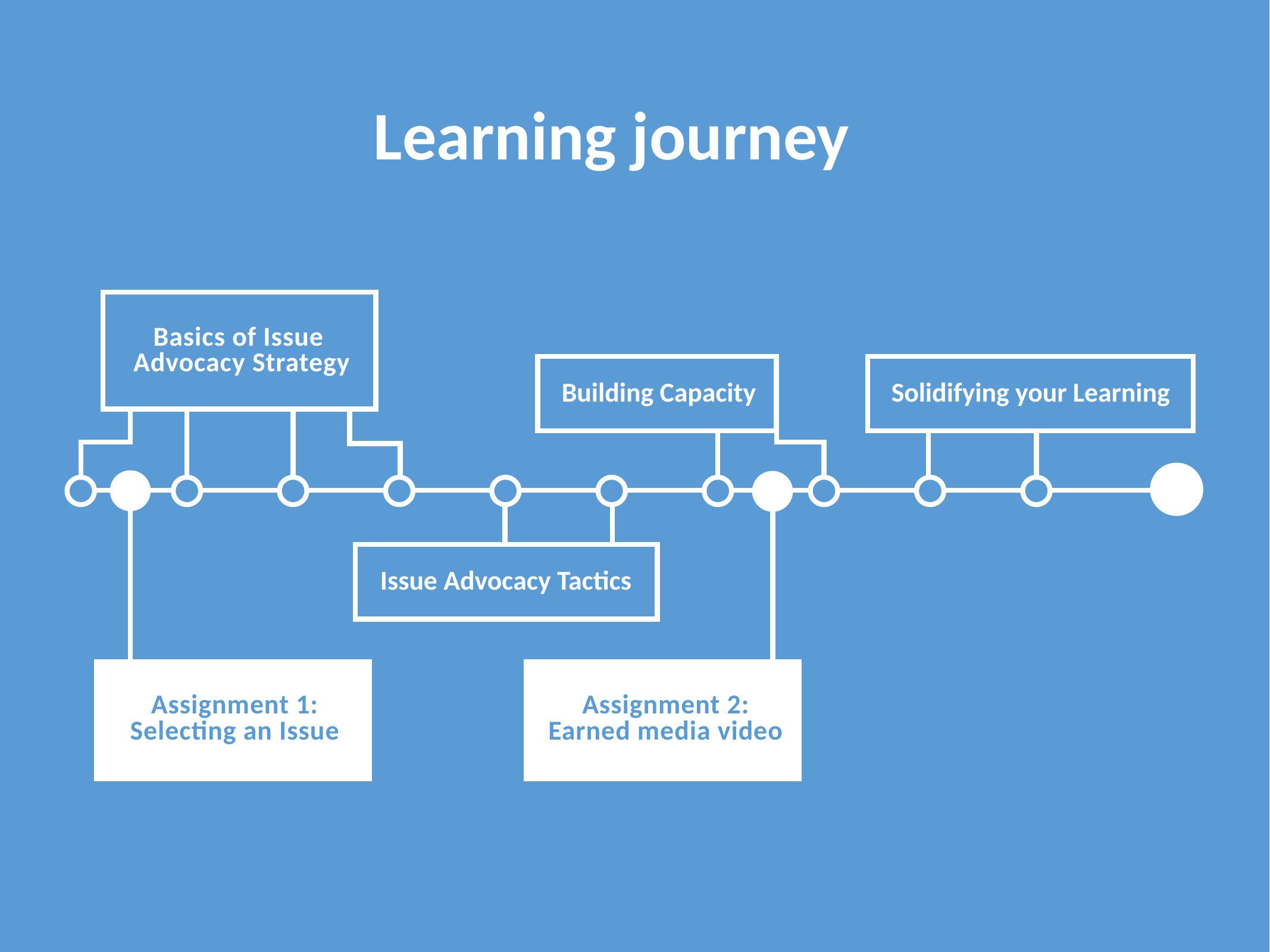

Learning journey

Basics of Issue
Advocacy Strategy

Building Capacity
Solidifying your Learning

Issue Advocacy Tactics

Assignment 1:
Selecting an Issue
Assignment 2:
Earned media video